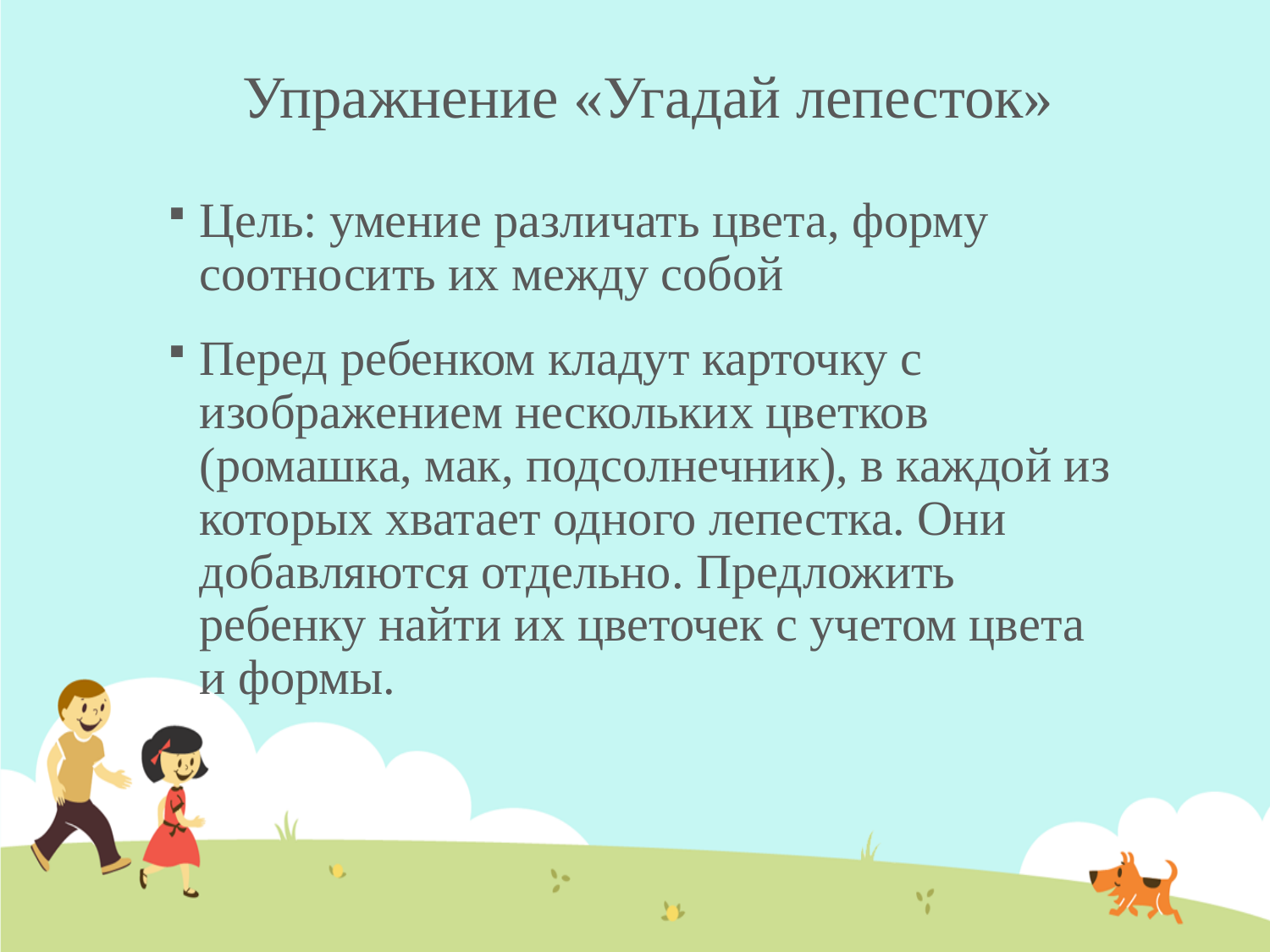

# Упражнение «Угадай лепесток»
Цель: умение различать цвета, форму соотносить их между собой
Перед ребенком кладут карточку с изображением нескольких цветков (ромашка, мак, подсолнечник), в каждой из которых хватает одного лепестка. Они добавляются отдельно. Предложить ребенку найти их цветочек с учетом цвета и формы.